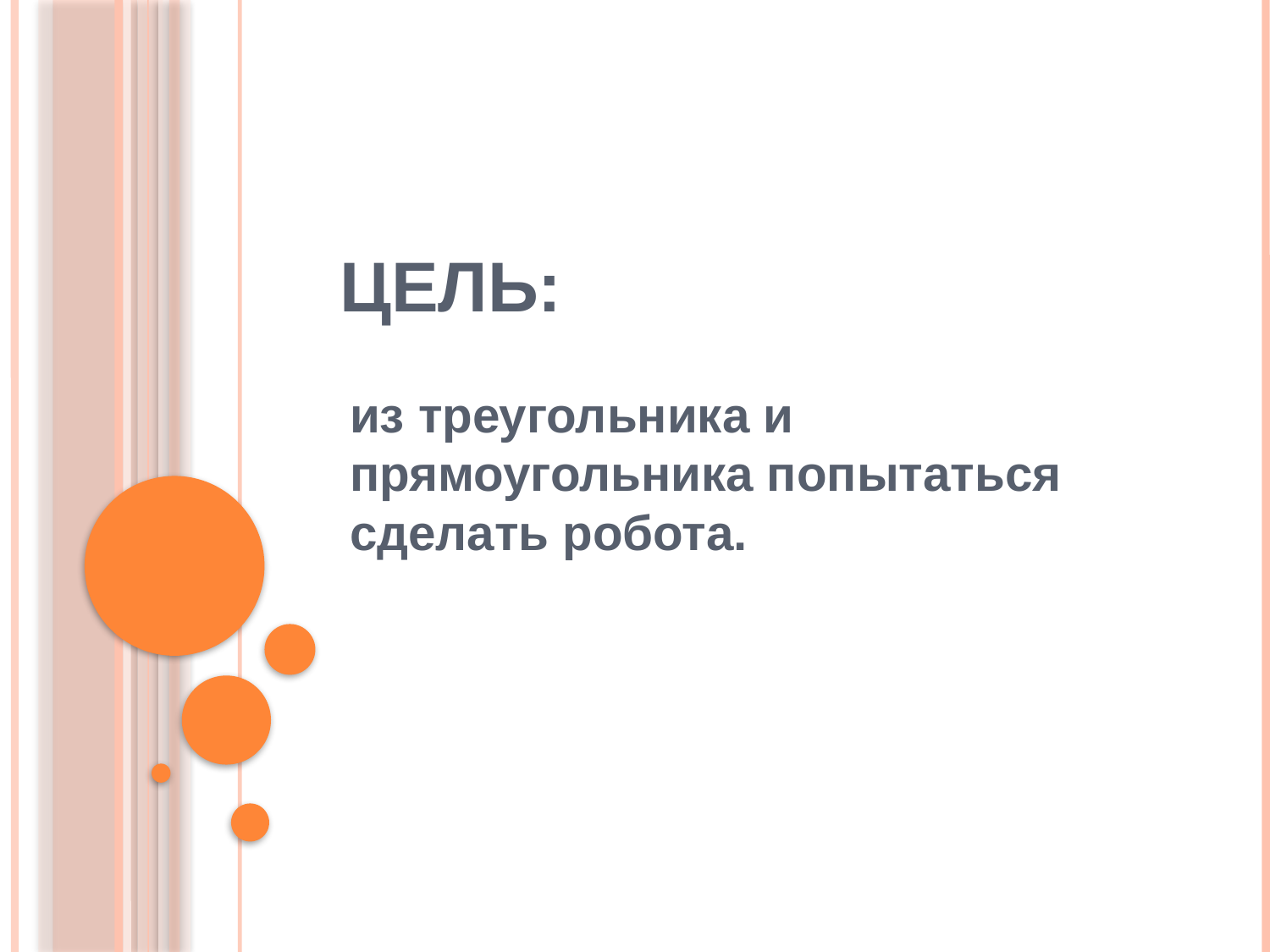

# Цель:
из треугольника и прямоугольника попытаться сделать робота.